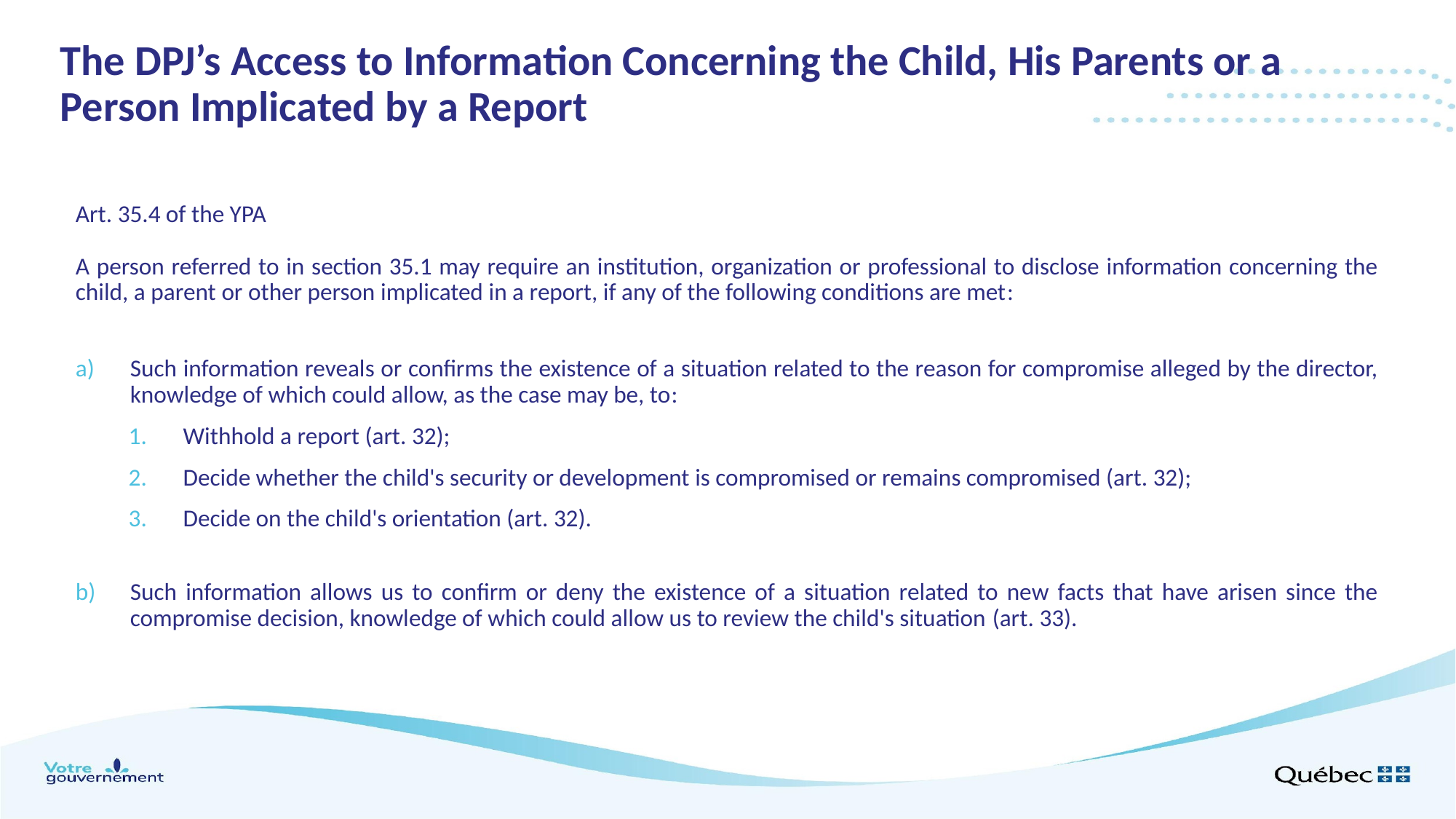

# The DPJ’s Access to Information Concerning the Child, His Parents or a Person Implicated by a Report
Art. 35.4 of the YPA

A person referred to in section 35.1 may require an institution, organization or professional to disclose information concerning the child, a parent or other person implicated in a report, if any of the following conditions are met:

Such information reveals or confirms the existence of a situation related to the reason for compromise alleged by the director, knowledge of which could allow, as the case may be, to:
Withhold a report (art. 32);
Decide whether the child's security or development is compromised or remains compromised (art. 32);
Decide on the child's orientation (art. 32).

Such information allows us to confirm or deny the existence of a situation related to new facts that have arisen since the compromise decision, knowledge of which could allow us to review the child's situation (art. 33).